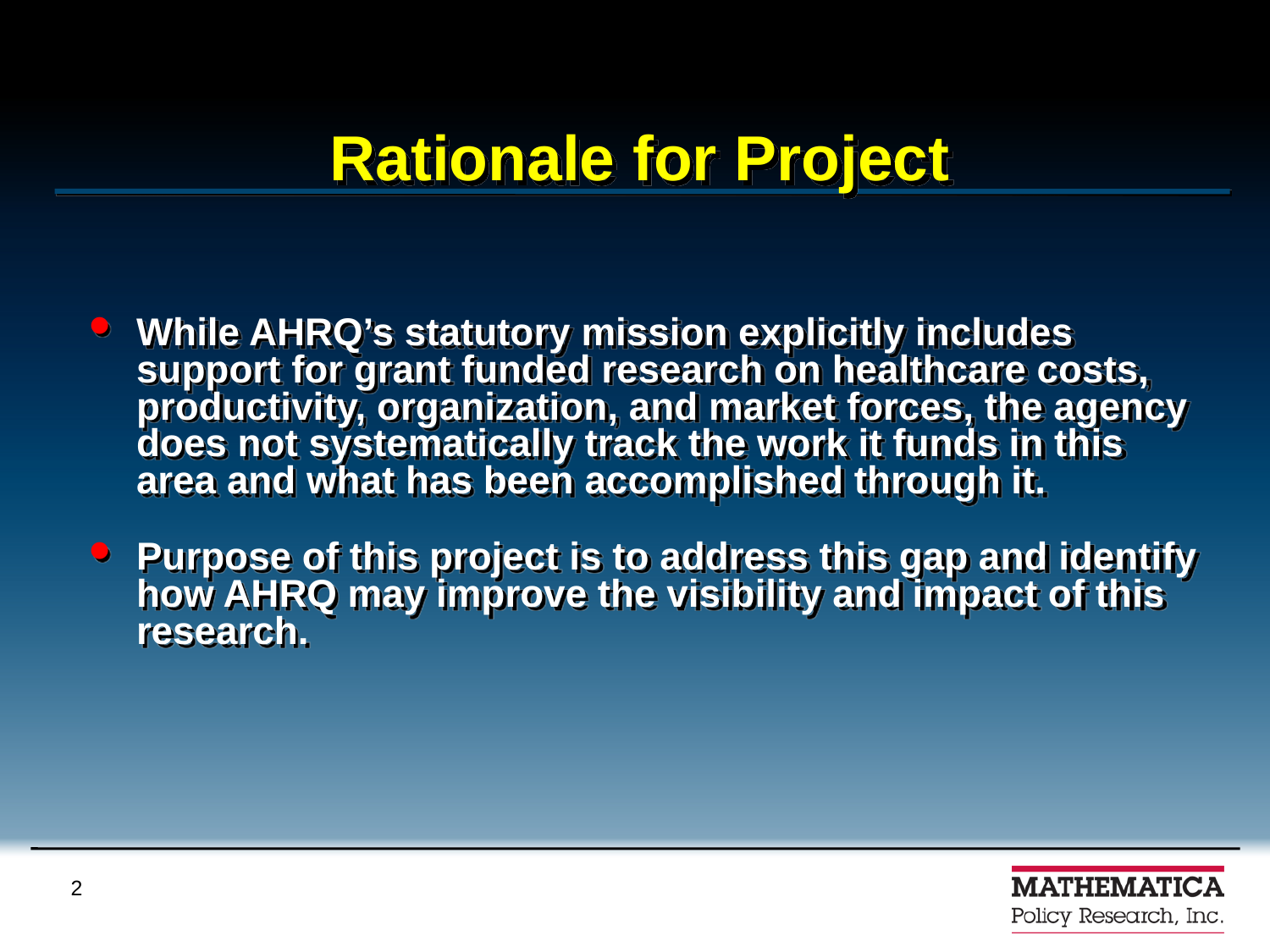

# Rationale for Project

While AHRQ’s statutory mission explicitly includes support for grant funded research on healthcare costs, productivity, organization, and market forces, the agency does not systematically track the work it funds in this area and what has been accomplished through it.
Purpose of this project is to address this gap and identify how AHRQ may improve the visibility and impact of this research.